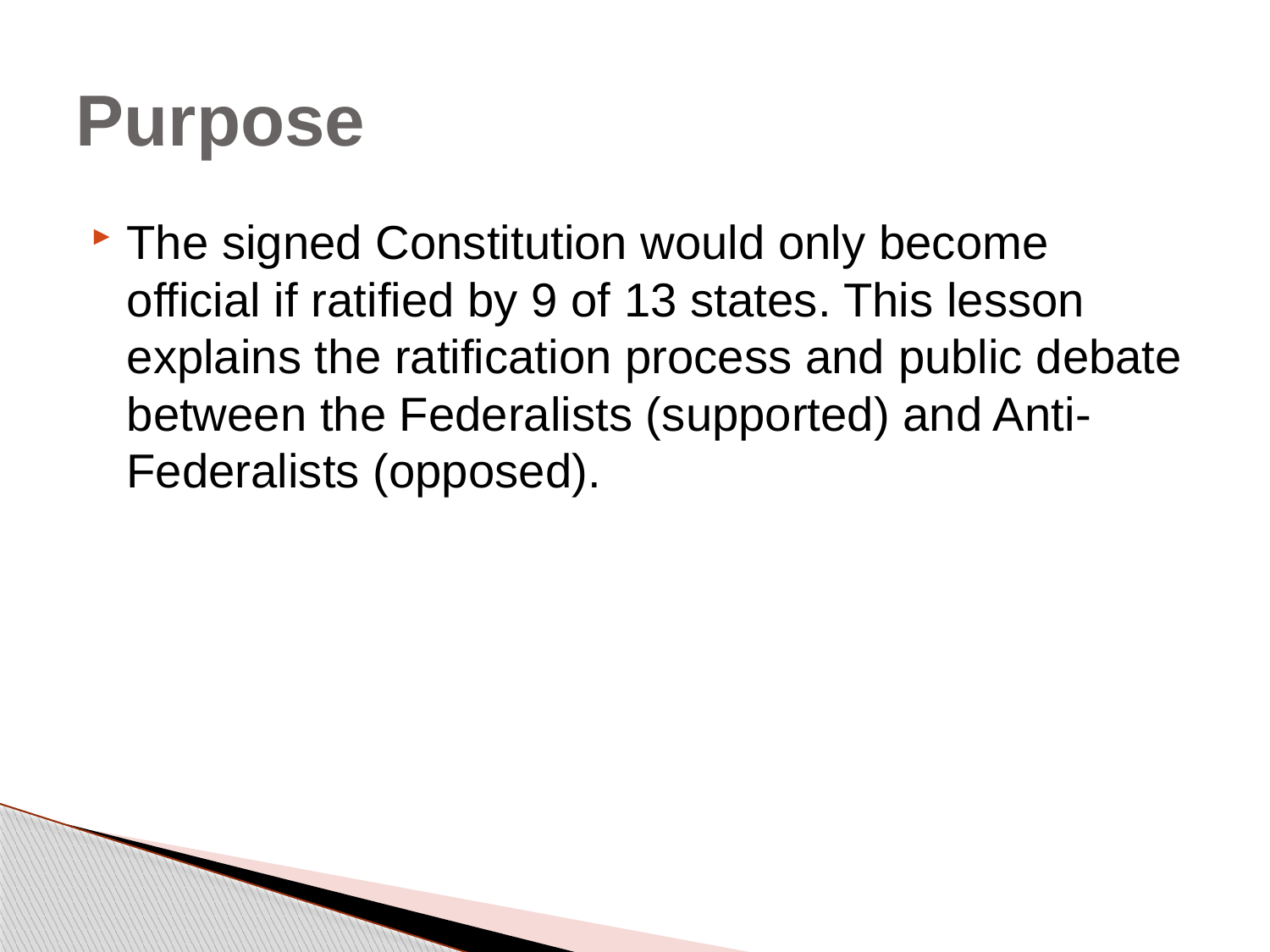

# Purpose
The signed Constitution would only become official if ratified by 9 of 13 states. This lesson explains the ratification process and public debate between the Federalists (supported) and Anti-Federalists (opposed).